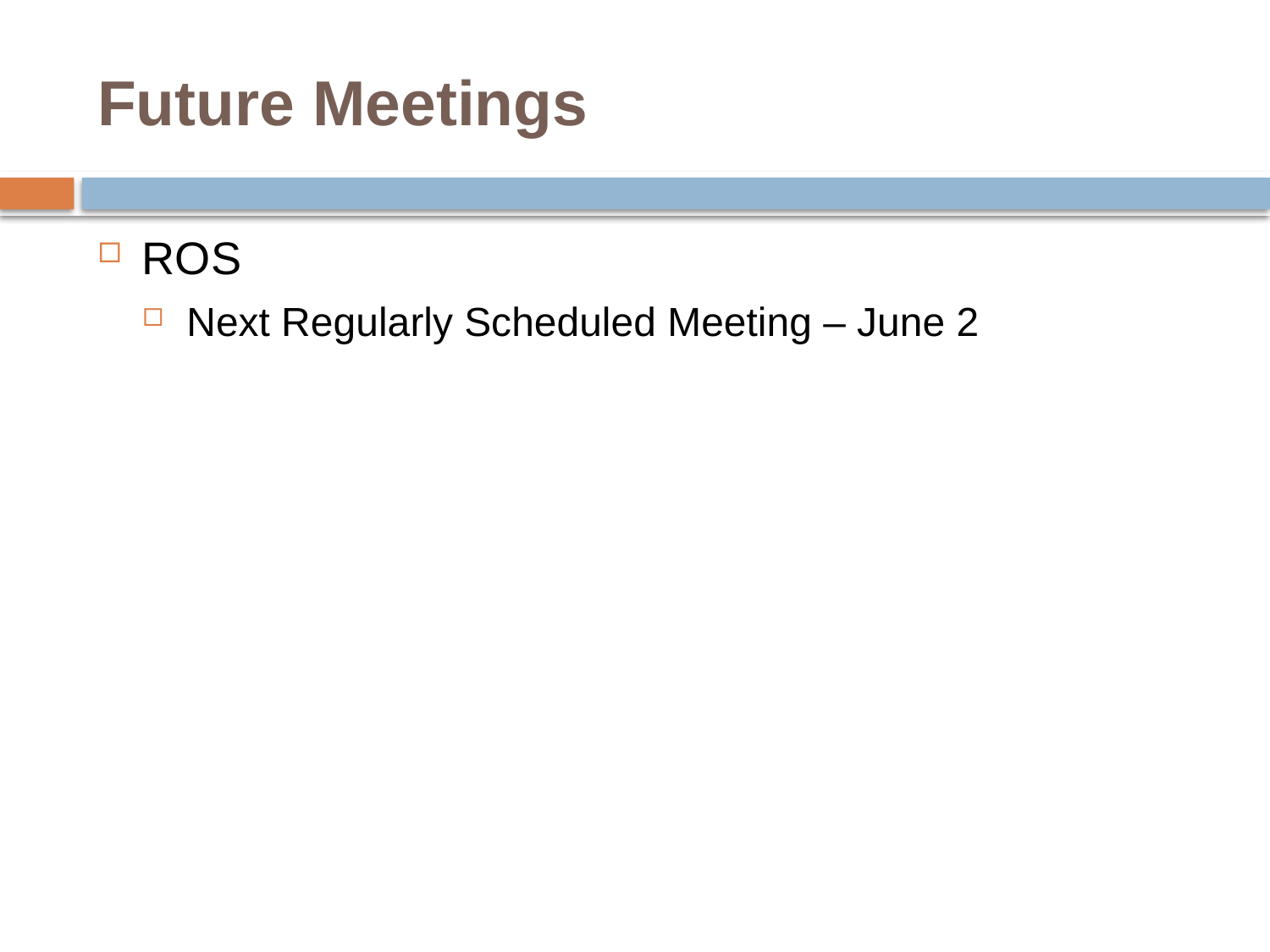

# Future Meetings
ROS
Next Regularly Scheduled Meeting – June 2